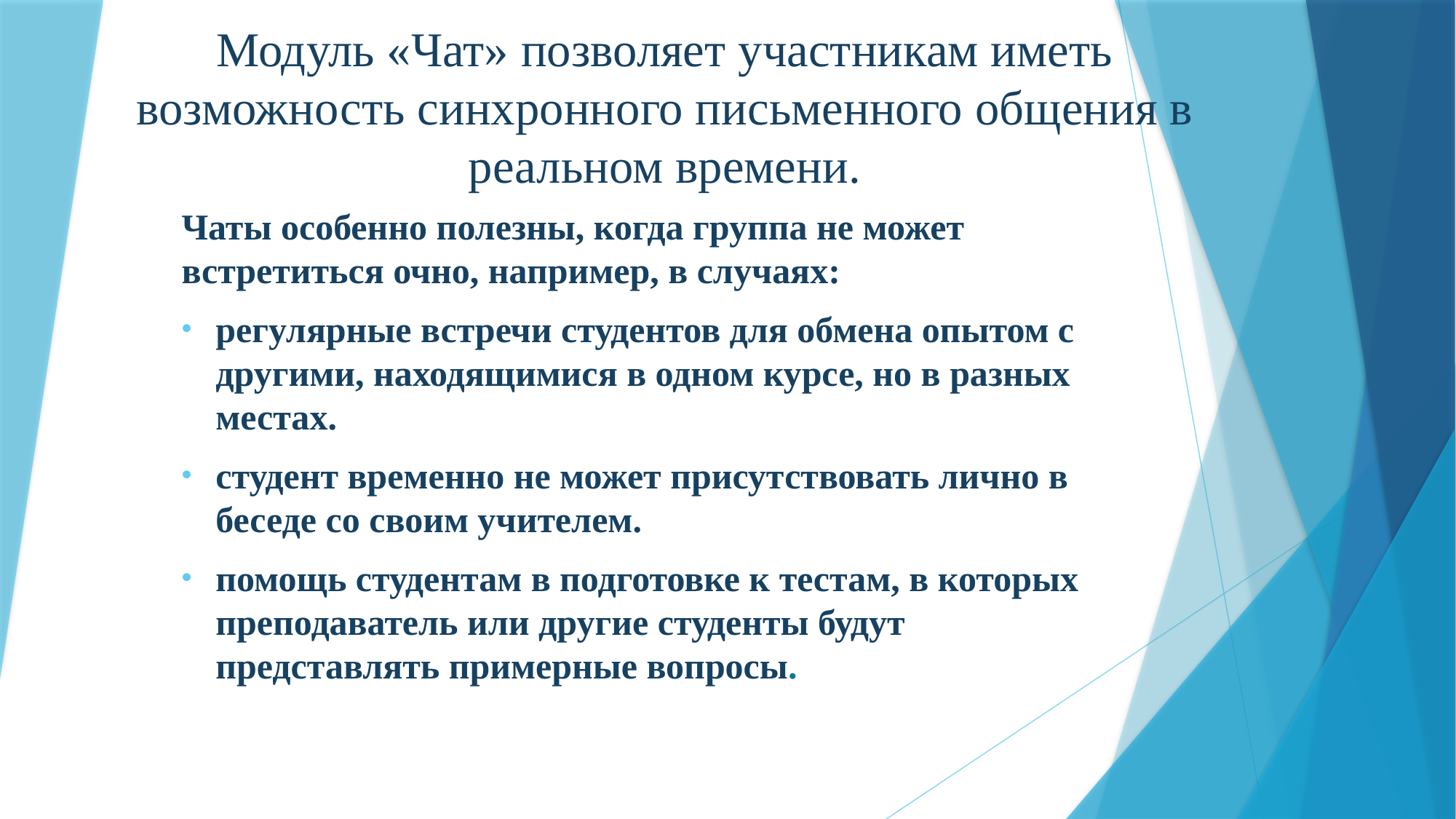

# Модуль «Чат» позволяет участникам иметь возможность синхронного письменного общения в реальном времени.
Чаты особенно полезны, когда группа не может встретиться очно, например, в случаях:
регулярные встречи студентов для обмена опытом с другими, находящимися в одном курсе, но в разных местах.
студент временно не может присутствовать лично в беседе со своим учителем.
помощь студентам в подготовке к тестам, в которых преподаватель или другие студенты будут представлять примерные вопросы.